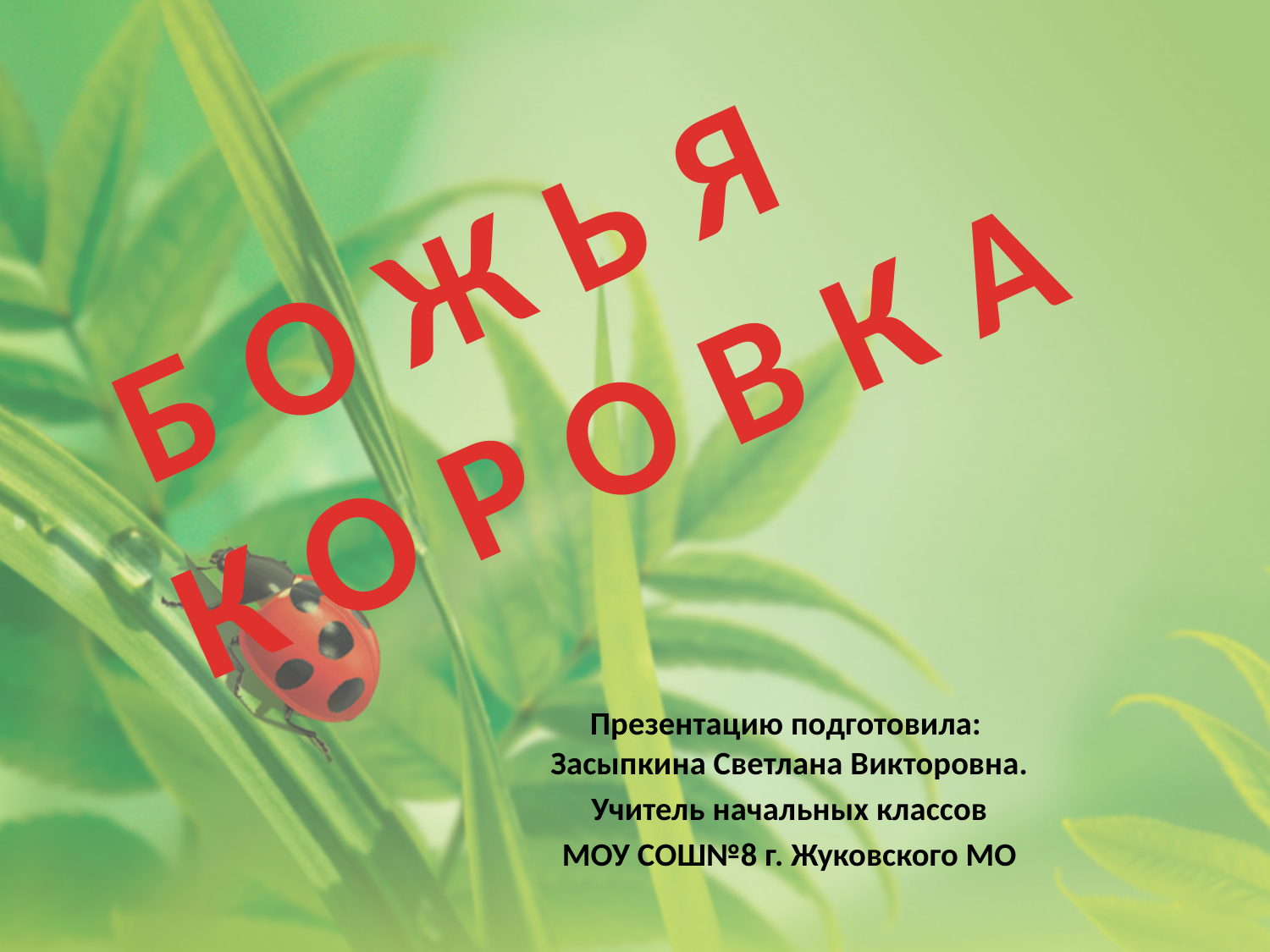

Б О Ж Ь Я      К О Р О В К А
#
Презентацию подготовила:
Засыпкина Светлана Викторовна.
 Учитель начальных классов
МОУ СОШ№8 г. Жуковского МО